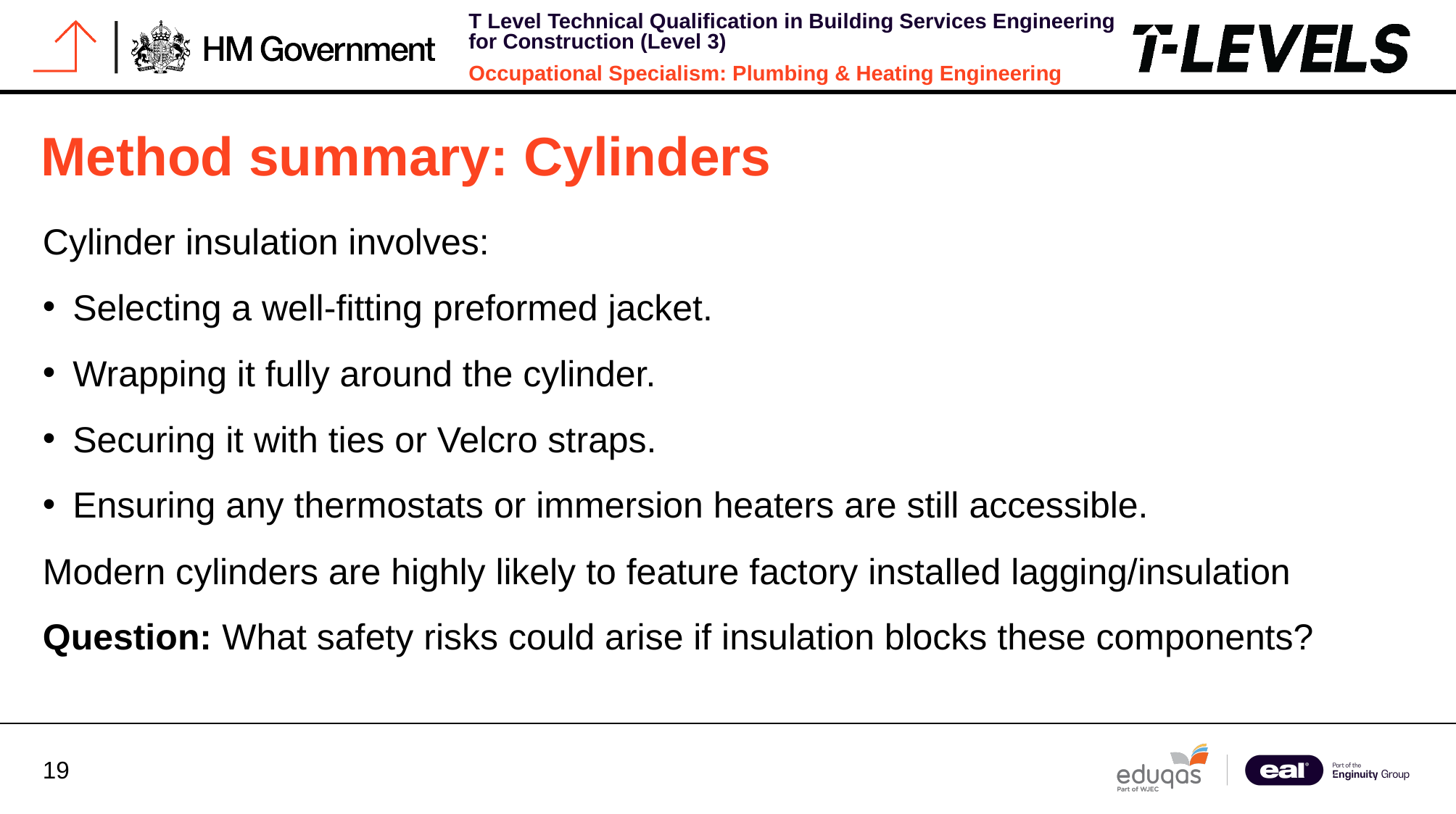

# Method summary: Cylinders
Cylinder insulation involves:
Selecting a well-fitting preformed jacket.
Wrapping it fully around the cylinder.
Securing it with ties or Velcro straps.
Ensuring any thermostats or immersion heaters are still accessible.
Modern cylinders are highly likely to feature factory installed lagging/insulation
Question: What safety risks could arise if insulation blocks these components?